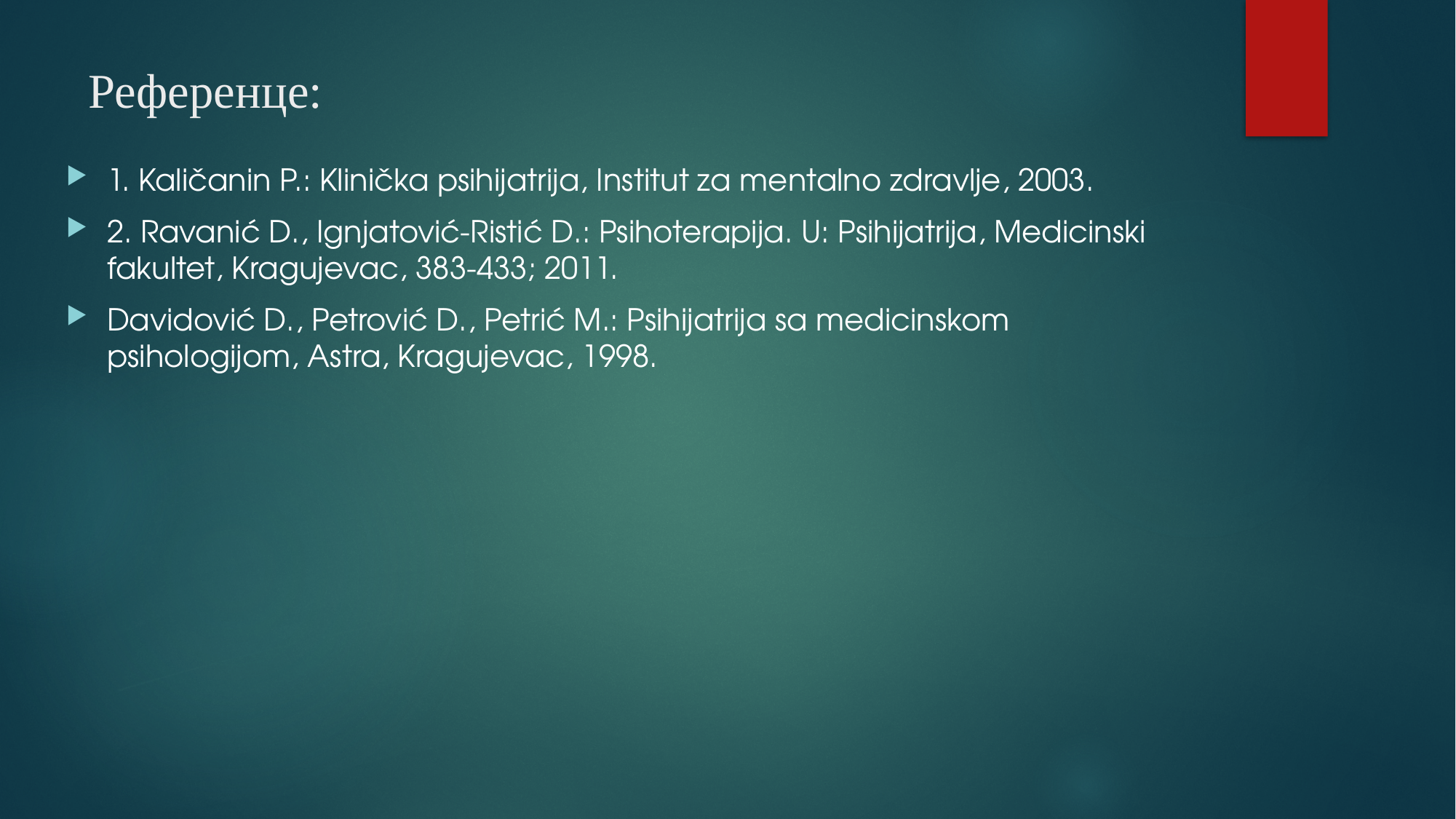

# Референце:
1. Kaličanin P.: Klinička psihijatrija, Institut za mentalno zdravlje, 2003.
2. Ravanić D., Ignjatović-Ristić D.: Psihoterapija. U: Psihijatrija, Medicinski fakultet, Kragujevac, 383-433; 2011.
Davidović D., Petrović D., Petrić M.: Psihijatrija sa medicinskom psihologijom, Astra, Kragujevac, 1998.